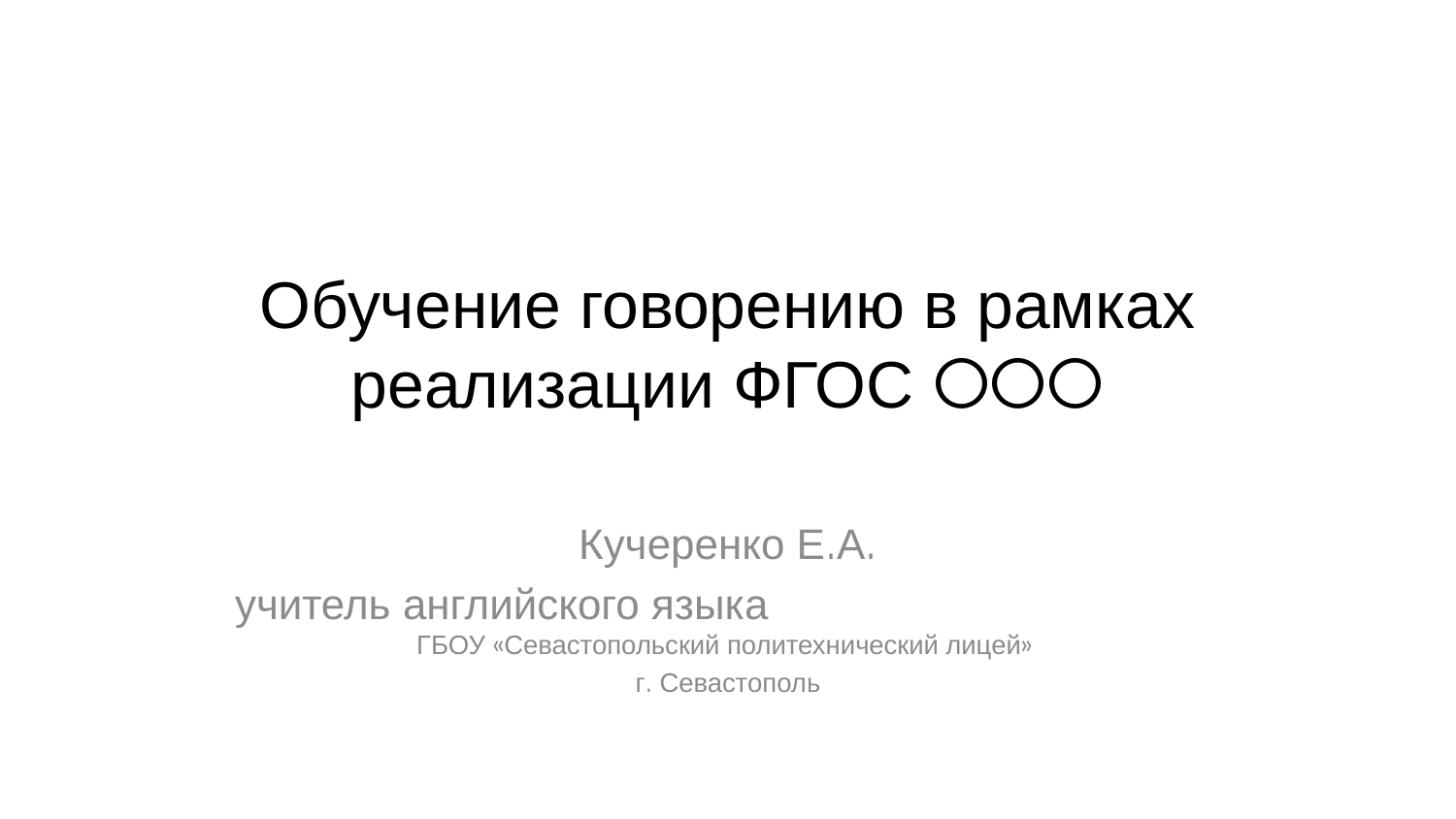

# Обучение говорению в рамках реализации ФГОС OOO

Кучеренко Е.А.
учитель английского языка                                       ГБОУ «Севастопольский политехнический лицей»
г. Севастополь